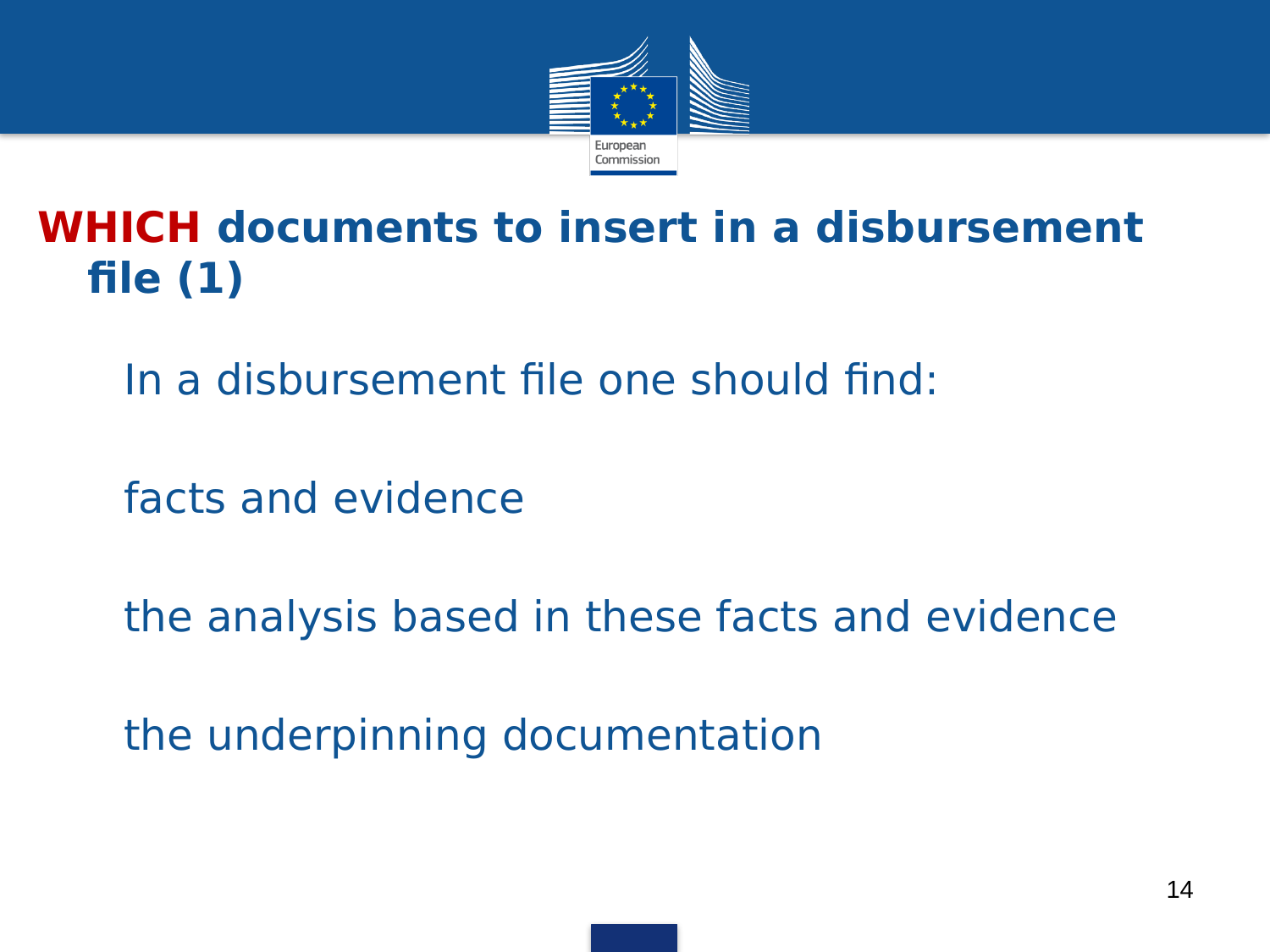

# WHICH documents to insert in a disbursement file (1)
In a disbursement file one should find:

facts and evidence

the analysis based in these facts and evidence

the underpinning documentation

14